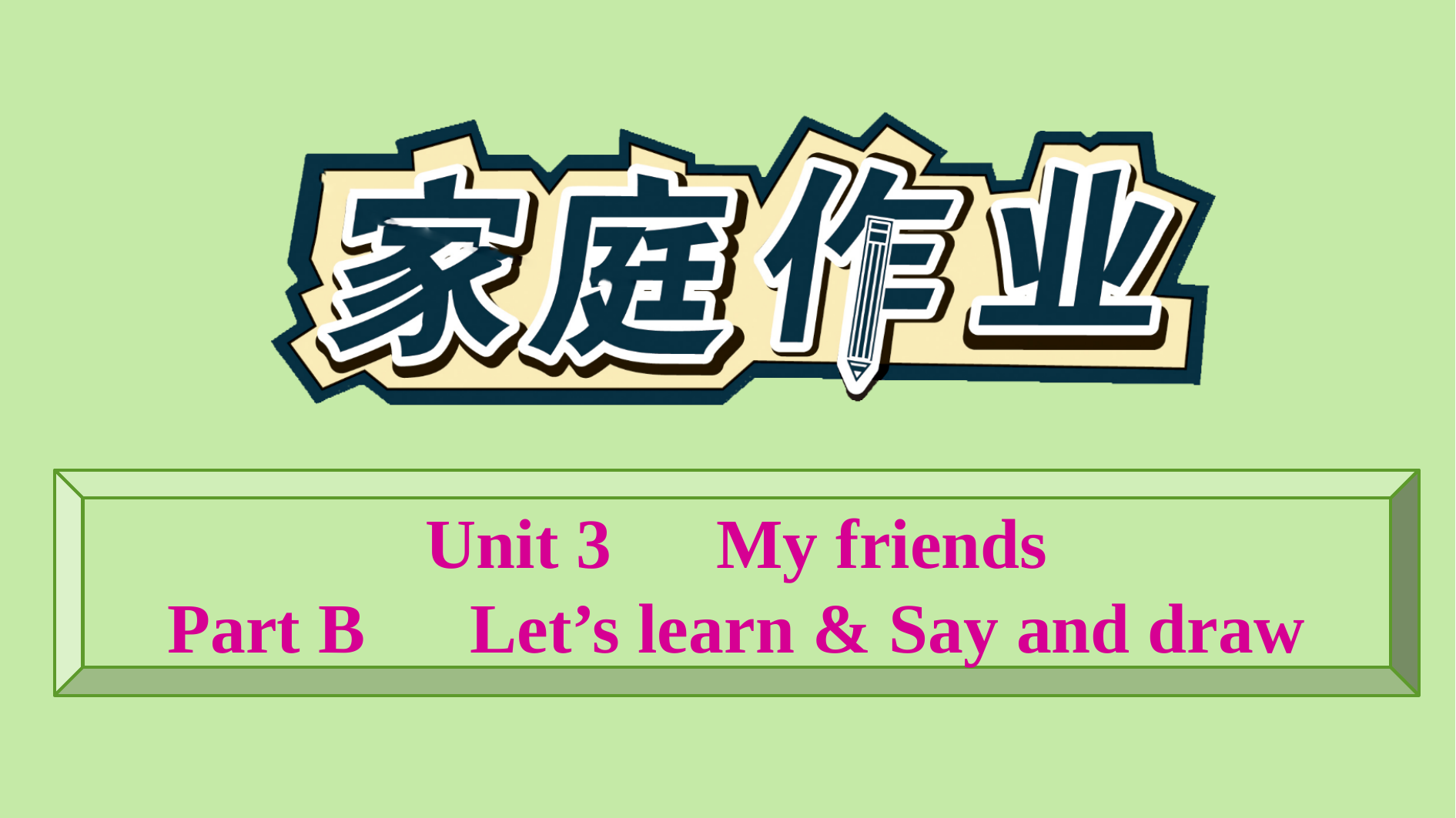

Unit 3　My friends
Part B　Let’s learn & Say and draw